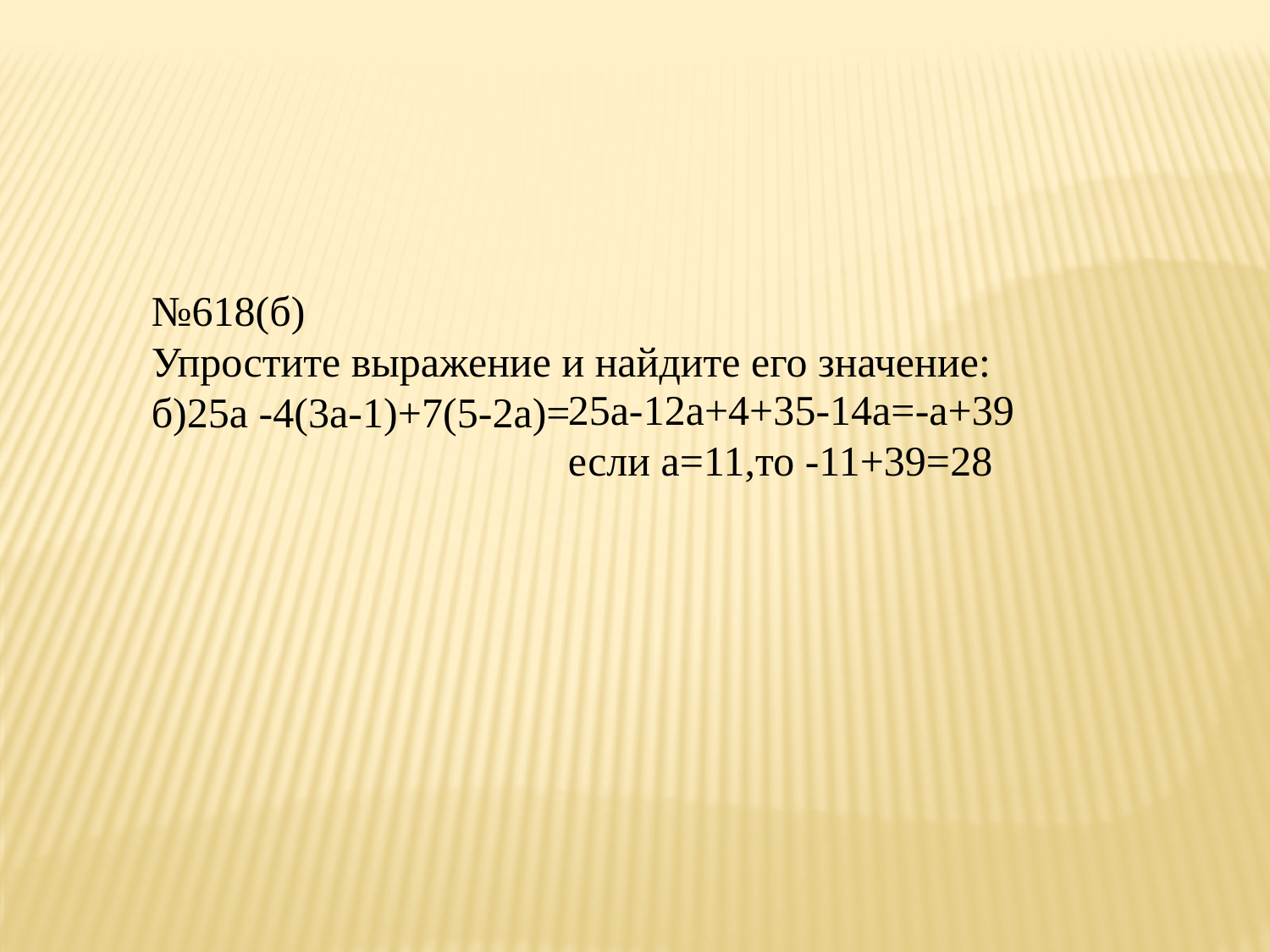

№618(б)
Упростите выражение и найдите его значение:
б)25а -4(3а-1)+7(5-2а)=
25а-12а+4+35-14а=-а+39
если а=11,то -11+39=28